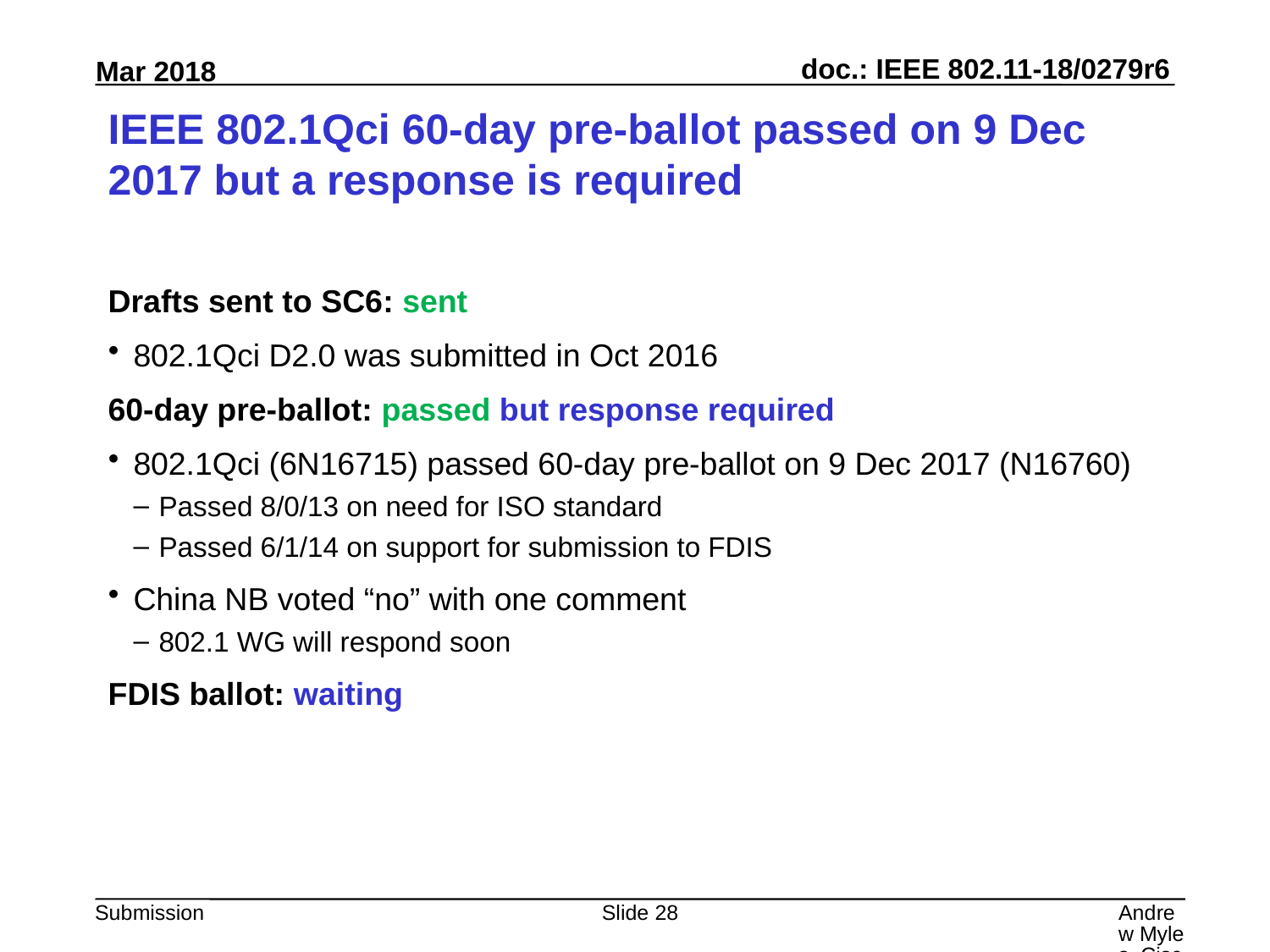

# IEEE 802.1Qci 60-day pre-ballot passed on 9 Dec 2017 but a response is required
Drafts sent to SC6: sent
802.1Qci D2.0 was submitted in Oct 2016
60-day pre-ballot: passed but response required
802.1Qci (6N16715) passed 60-day pre-ballot on 9 Dec 2017 (N16760)
Passed 8/0/13 on need for ISO standard
Passed 6/1/14 on support for submission to FDIS
China NB voted “no” with one comment
802.1 WG will respond soon
FDIS ballot: waiting
Slide 28
Andrew Myles, Cisco